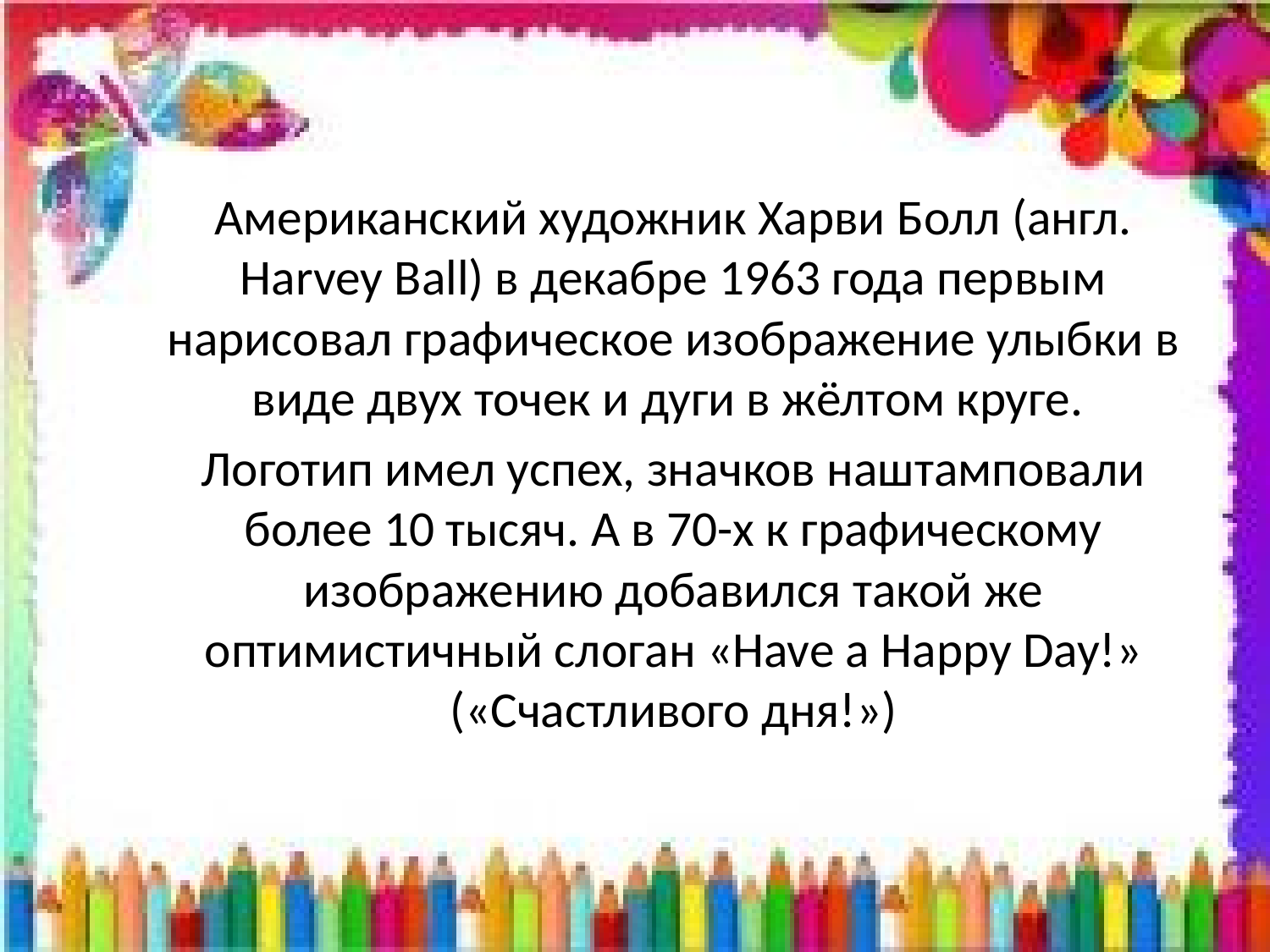

Американский художник Харви Болл (англ. Harvey Ball) в декабре 1963 года первым нарисовал графическое изображение улыбки в виде двух точек и дуги в жёлтом круге.
	Логотип имел успех, значков наштамповали более 10 тысяч. А в 70-х к графическому изображению добавился такой же оптимистичный слоган «Have a Happy Day!» («Счастливого дня!»)